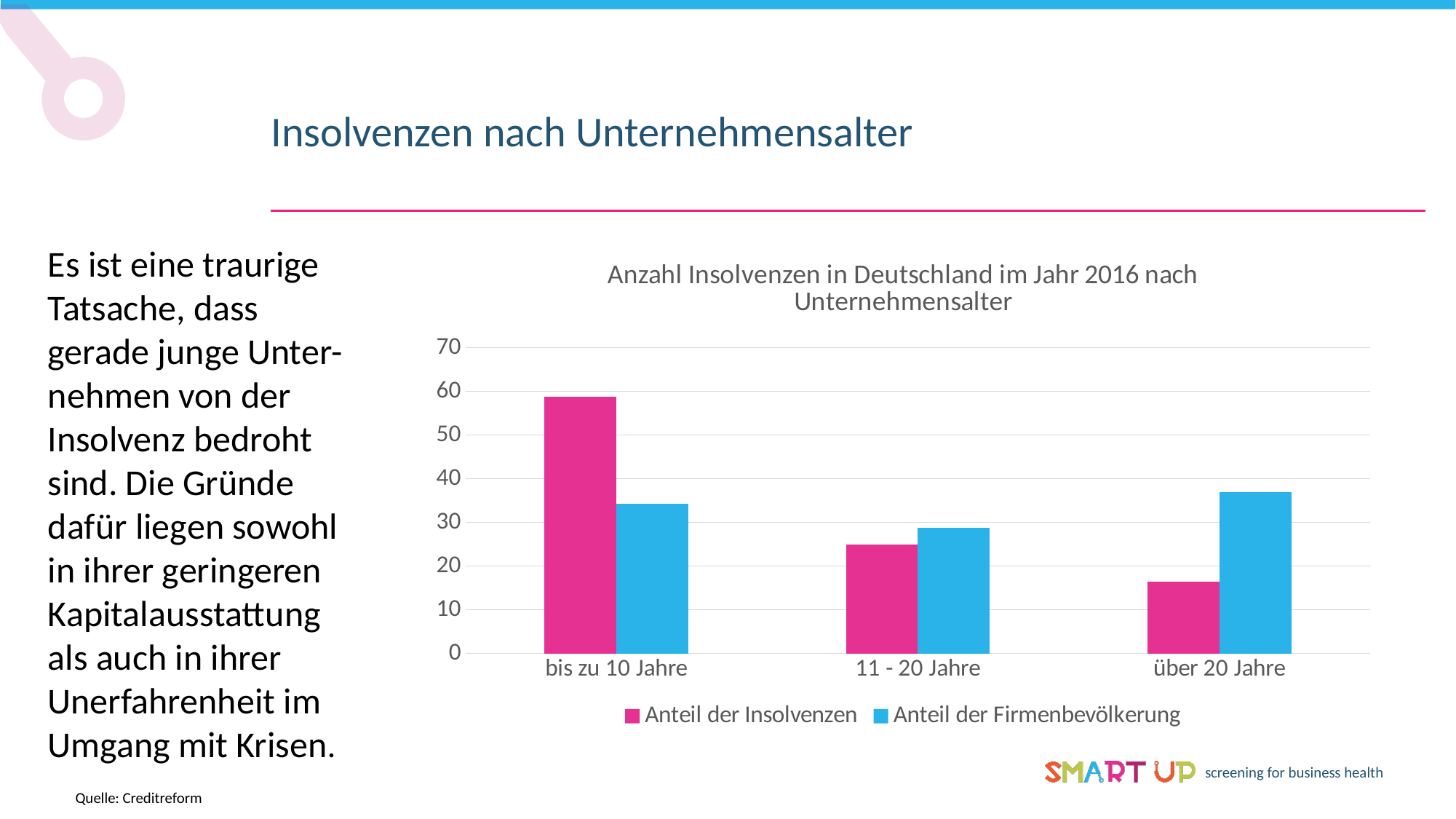

Insolvenzen nach Unternehmensalter
Es ist eine traurige Tatsache, dass gerade junge Unter-nehmen von der Insolvenz bedroht sind. Die Gründe dafür liegen sowohl in ihrer geringeren Kapitalausstattung als auch in ihrer Unerfahrenheit im Umgang mit Krisen.

### Chart: Anzahl Insolvenzen in Deutschland im Jahr 2016 nach Unternehmensalter

| Category | Anteil der Insolvenzen | Anteil der Firmenbevölkerung |
|---|---|---|
| bis zu 10 Jahre | 58.7 | 34.2 |
| 11 - 20 Jahre | 24.9 | 28.8 |
| über 20 Jahre | 16.4 | 37.0 |
Quelle: Creditreform